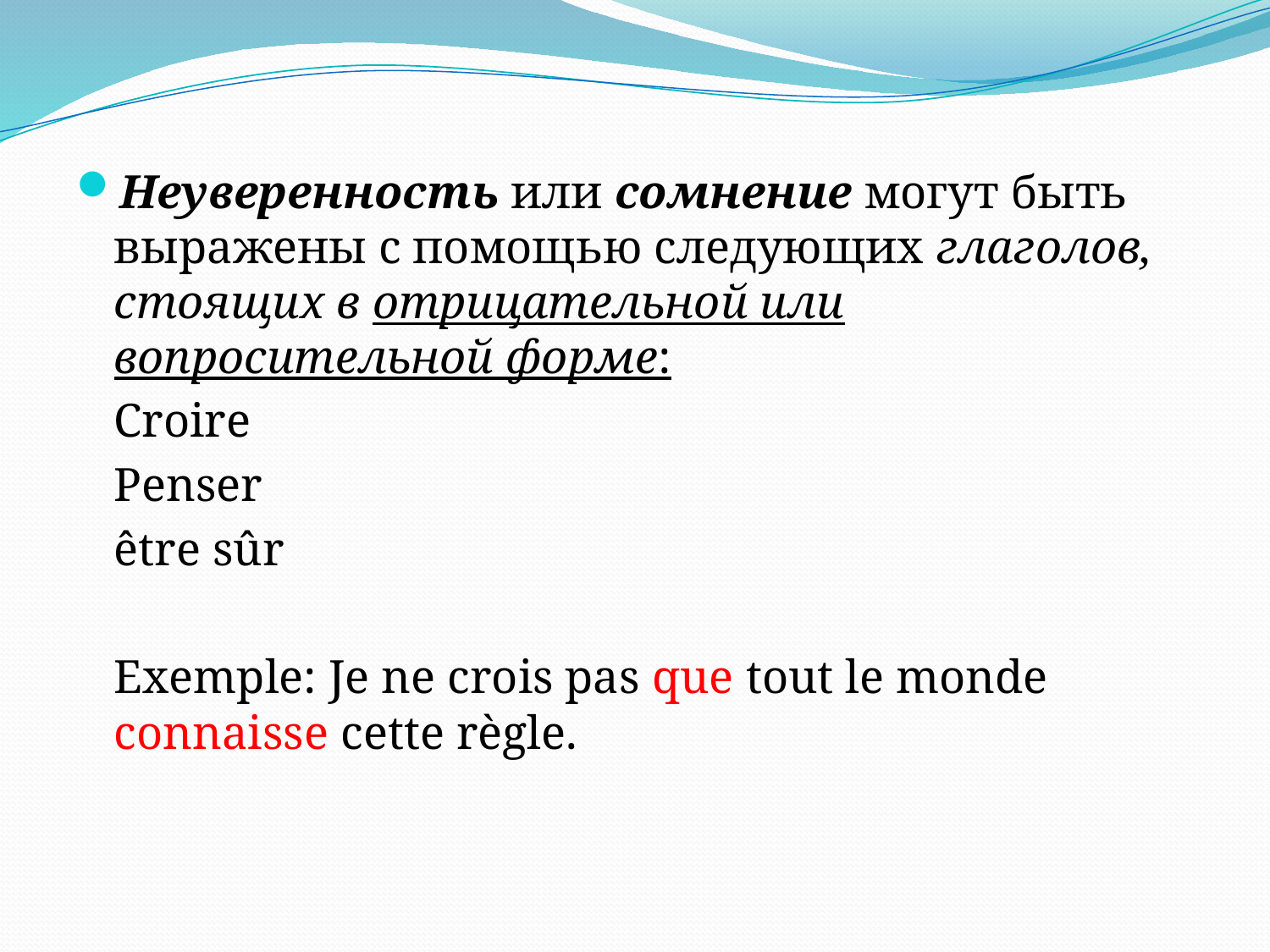

Неуверенность или сомнение могут быть выражены с помощью следующих глаголов, стоящих в отрицательной или вопросительной форме:
	Croire
	Penser
	être sûr

	Exemple: Je ne crois pas que tout le monde connaisse cette règle.